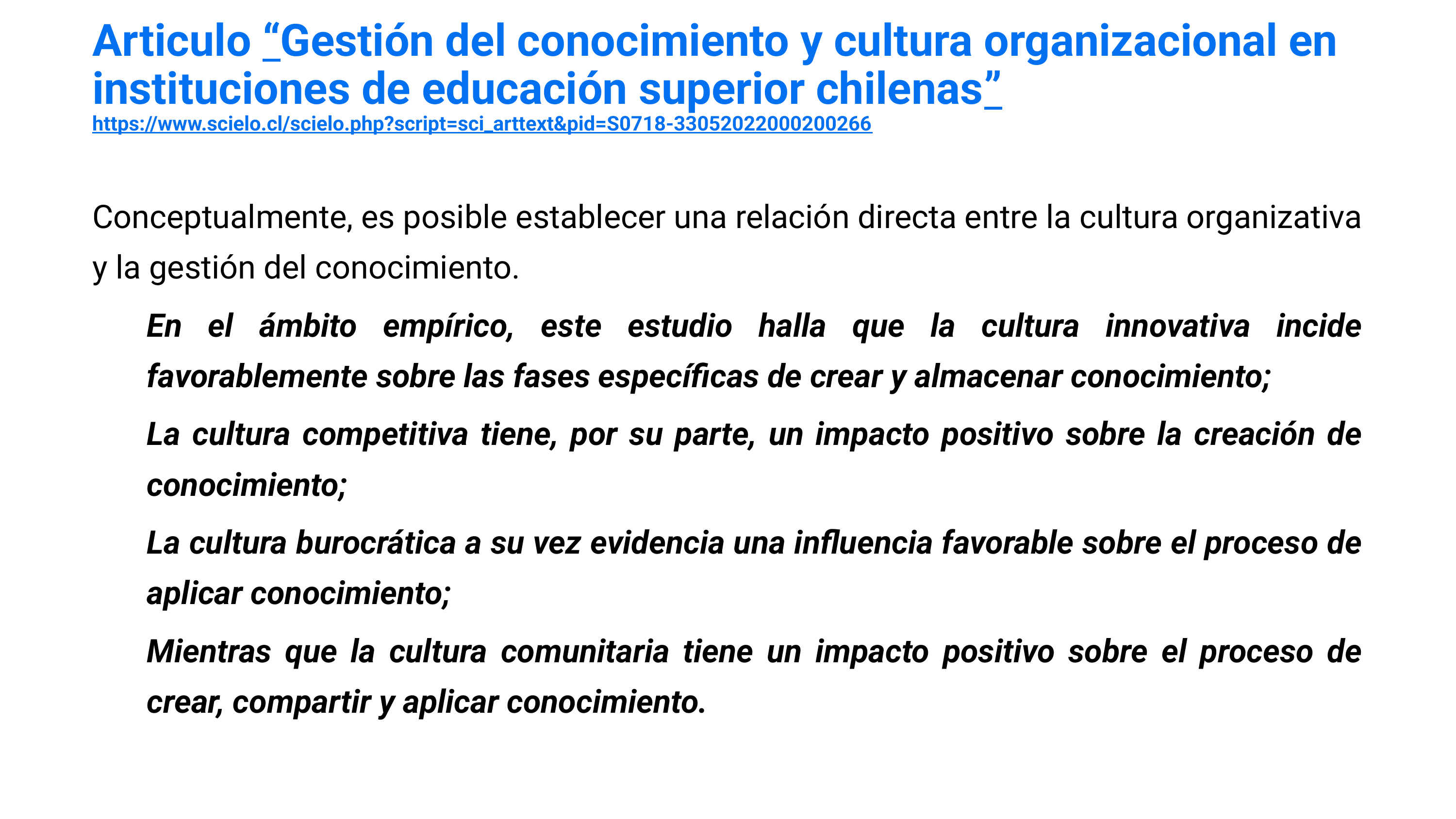

# Articulo “Gestión del conocimiento y cultura organizacional en instituciones de educación superior chilenas” https://www.scielo.cl/scielo.php?script=sci_arttext&pid=S0718-33052022000200266
Conceptualmente, es posible establecer una relación directa entre la cultura organizativa y la gestión del conocimiento.
En el ámbito empírico, este estudio halla que la cultura innovativa incide favorablemente sobre las fases específicas de crear y almacenar conocimiento;
La cultura competitiva tiene, por su parte, un impacto positivo sobre la creación de conocimiento;
La cultura burocrática a su vez evidencia una influencia favorable sobre el proceso de aplicar conocimiento;
Mientras que la cultura comunitaria tiene un impacto positivo sobre el proceso de crear, compartir y aplicar conocimiento.